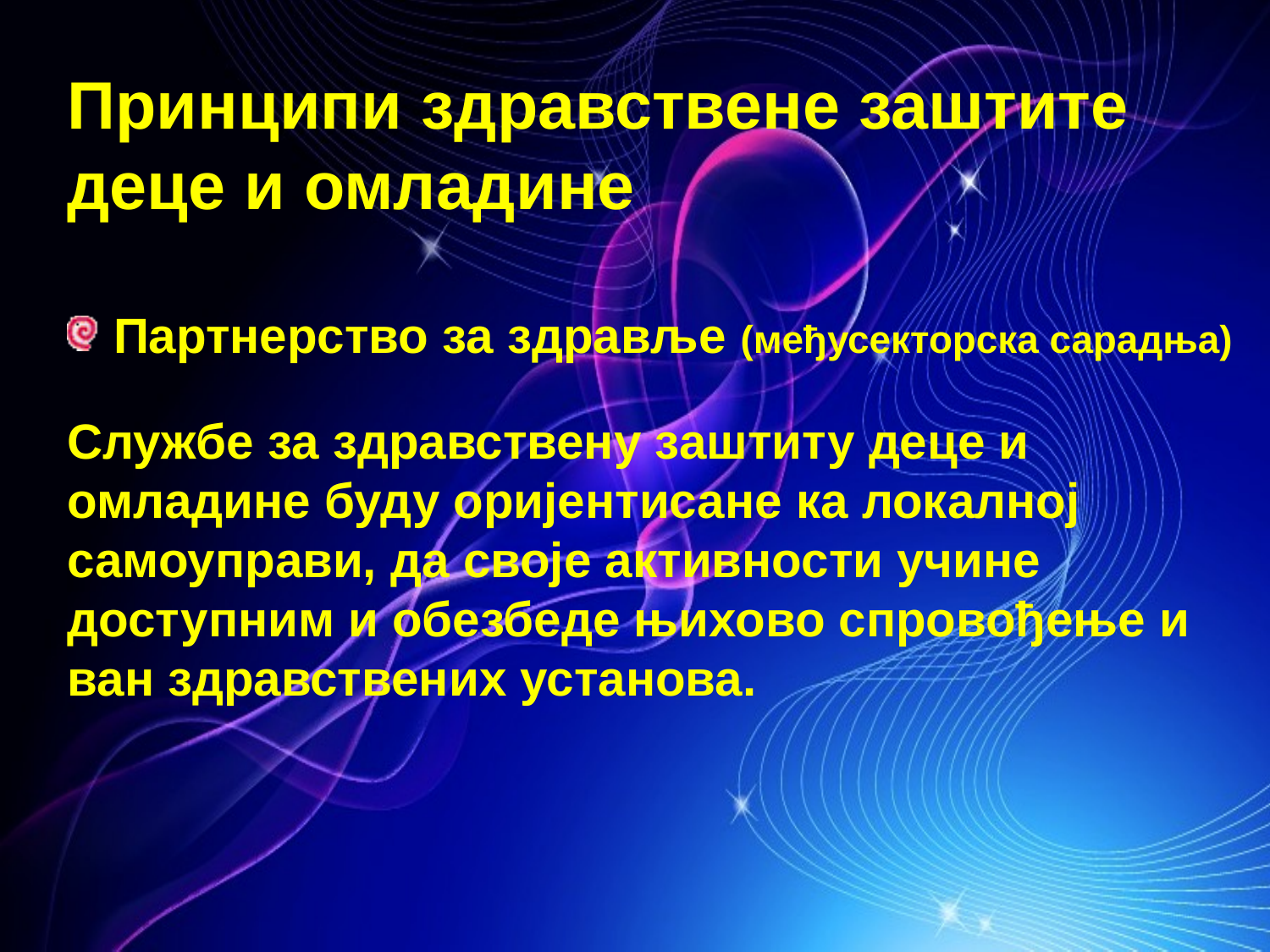

Принципи здравствене заштите деце и омладине

 Партнерство за здравље (међусекторска сарадња)

Службе за здравствену заштиту деце и омладине буду оријентисане ка локалној самоуправи, да своје активности учине доступним и обезбеде њихово спровођење и ван здравствених установа.